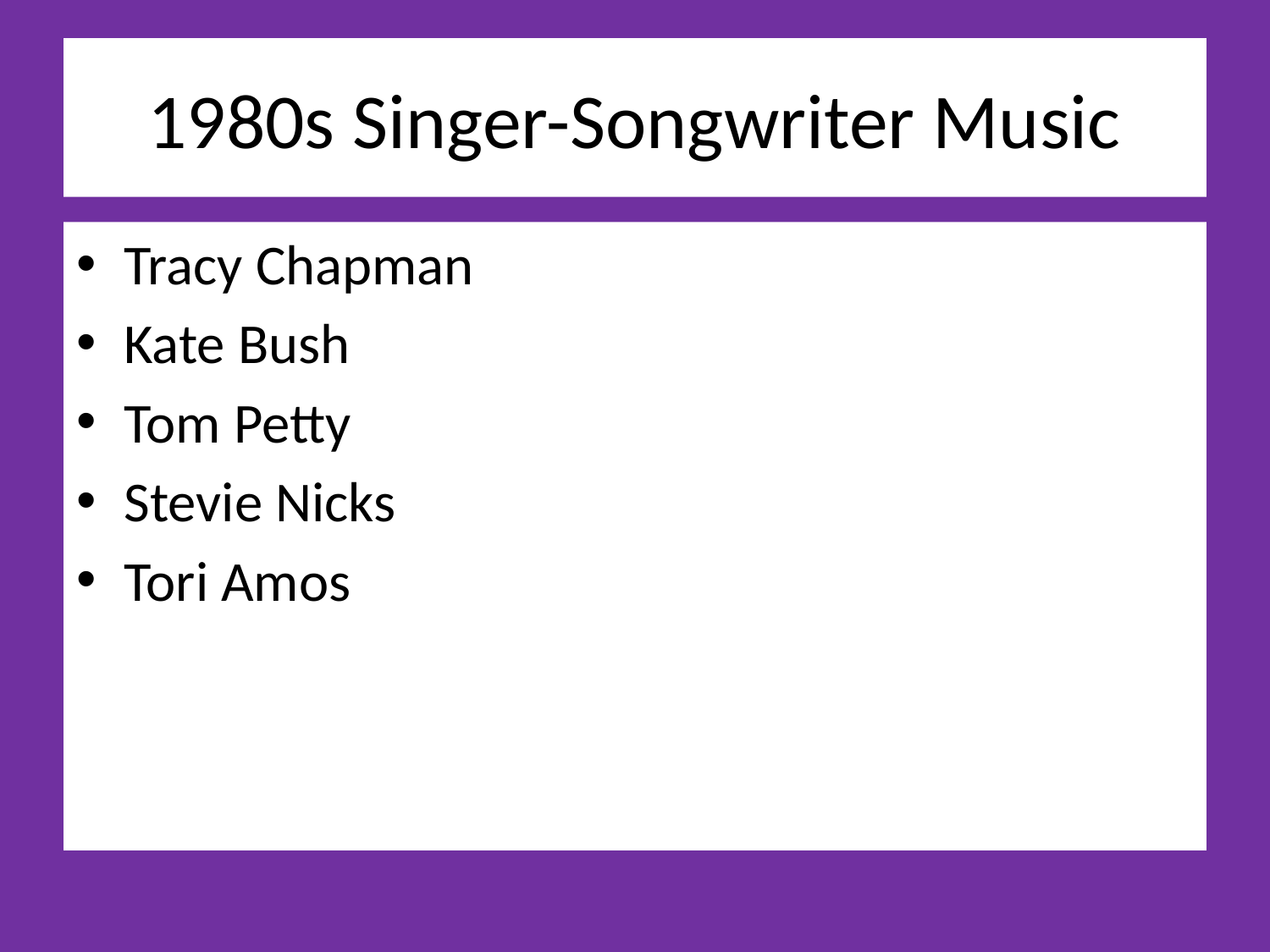

# 1980s Singer-Songwriter Music
Tracy Chapman
Kate Bush
Tom Petty
Stevie Nicks
Tori Amos